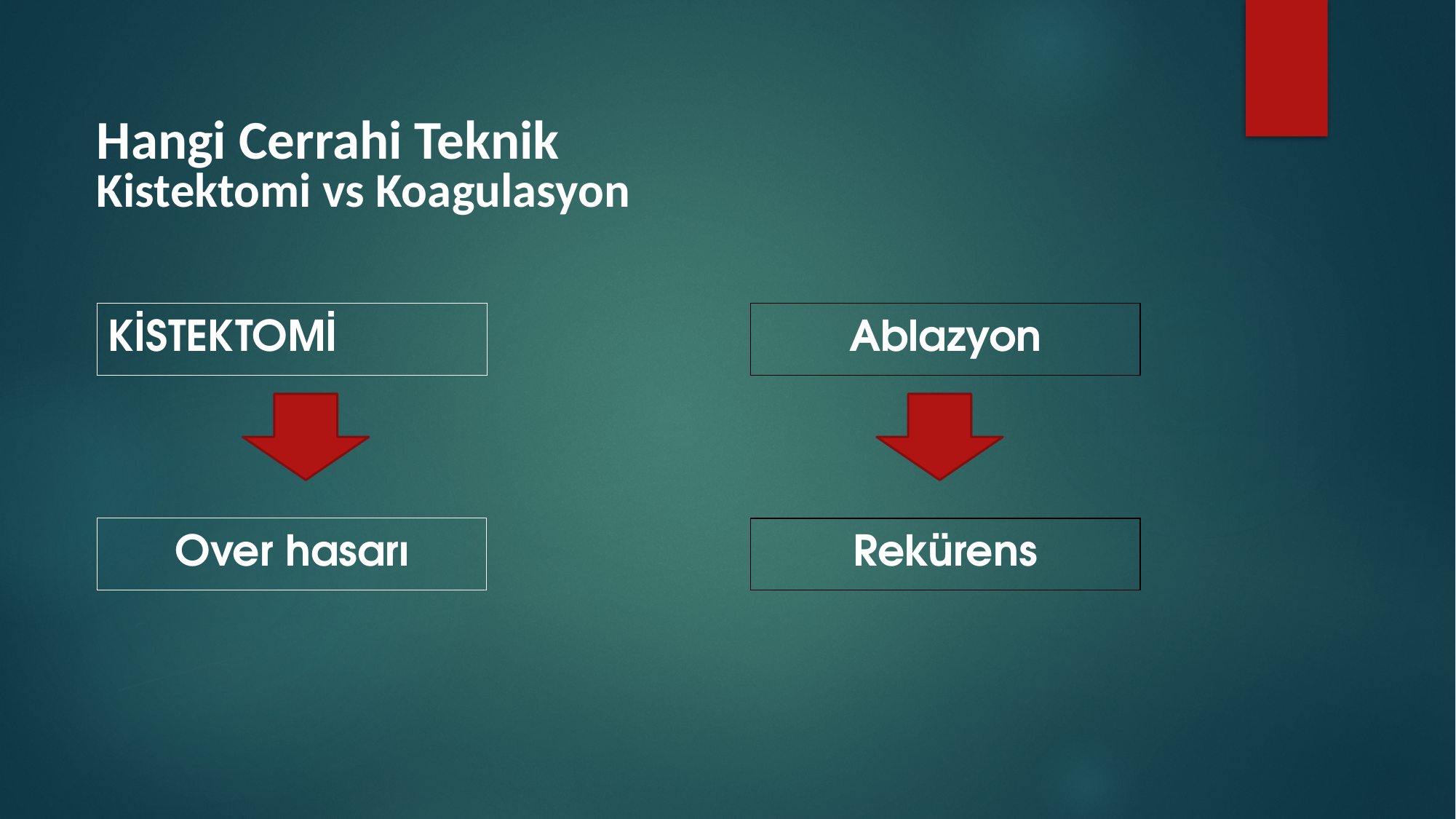

Hangi Cerrahi Teknik
Kistektomi vs Koagulasyon
Kistektomi
Ablazyon

Over hasarı
Rekürens